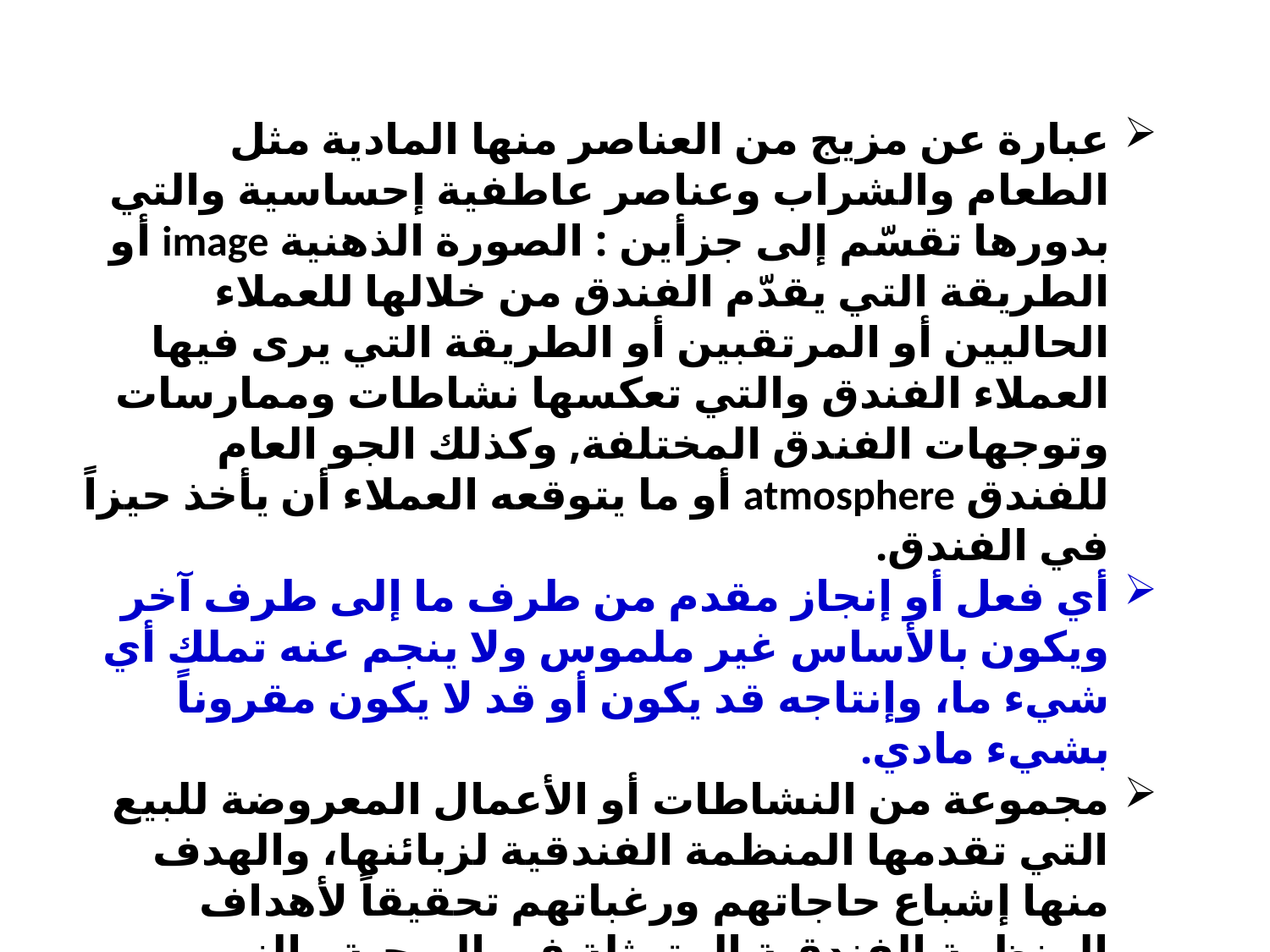

عبارة عن مزيج من العناصر منها المادية مثل الطعام والشراب وعناصر عاطفية إحساسية والتي بدورها تقسّم إلى جزأين : الصورة الذهنية image أو الطريقة التي يقدّم الفندق من خلالها للعملاء الحاليين أو المرتقبين أو الطريقة التي يرى فيها العملاء الفندق والتي تعكسها نشاطات وممارسات وتوجهات الفندق المختلفة, وكذلك الجو العام للفندق atmosphere أو ما يتوقعه العملاء أن يأخذ حيزاً في الفندق.
أي فعل أو إنجاز مقدم من طرف ما إلى طرف آخر ويكون بالأساس غير ملموس ولا ينجم عنه تملك أي شيء ما، وإنتاجه قد يكون أو قد لا يكون مقروناً بشيء مادي.
مجموعة من النشاطات أو الأعمال المعروضة للبيع التي تقدمها المنظمة الفندقية لزبائنها، والهدف منها إشباع حاجاتهم ورغباتهم تحقيقاً لأهداف المنظمة الفندقية المتمثلة في الربحية والنمو والبقاء والإستمرار.